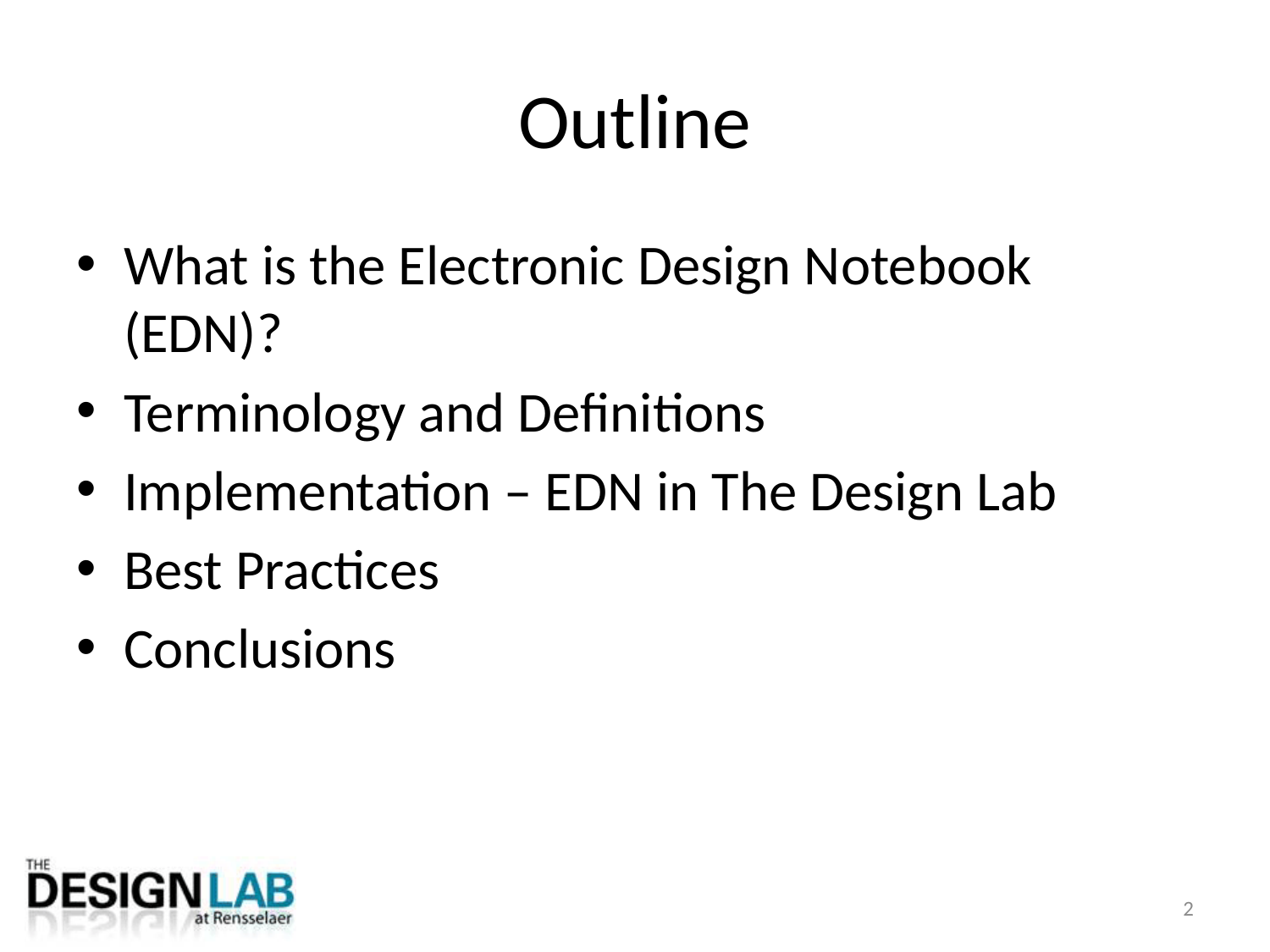

# Outline
What is the Electronic Design Notebook (EDN)?
Terminology and Definitions
Implementation – EDN in The Design Lab
Best Practices
Conclusions

2